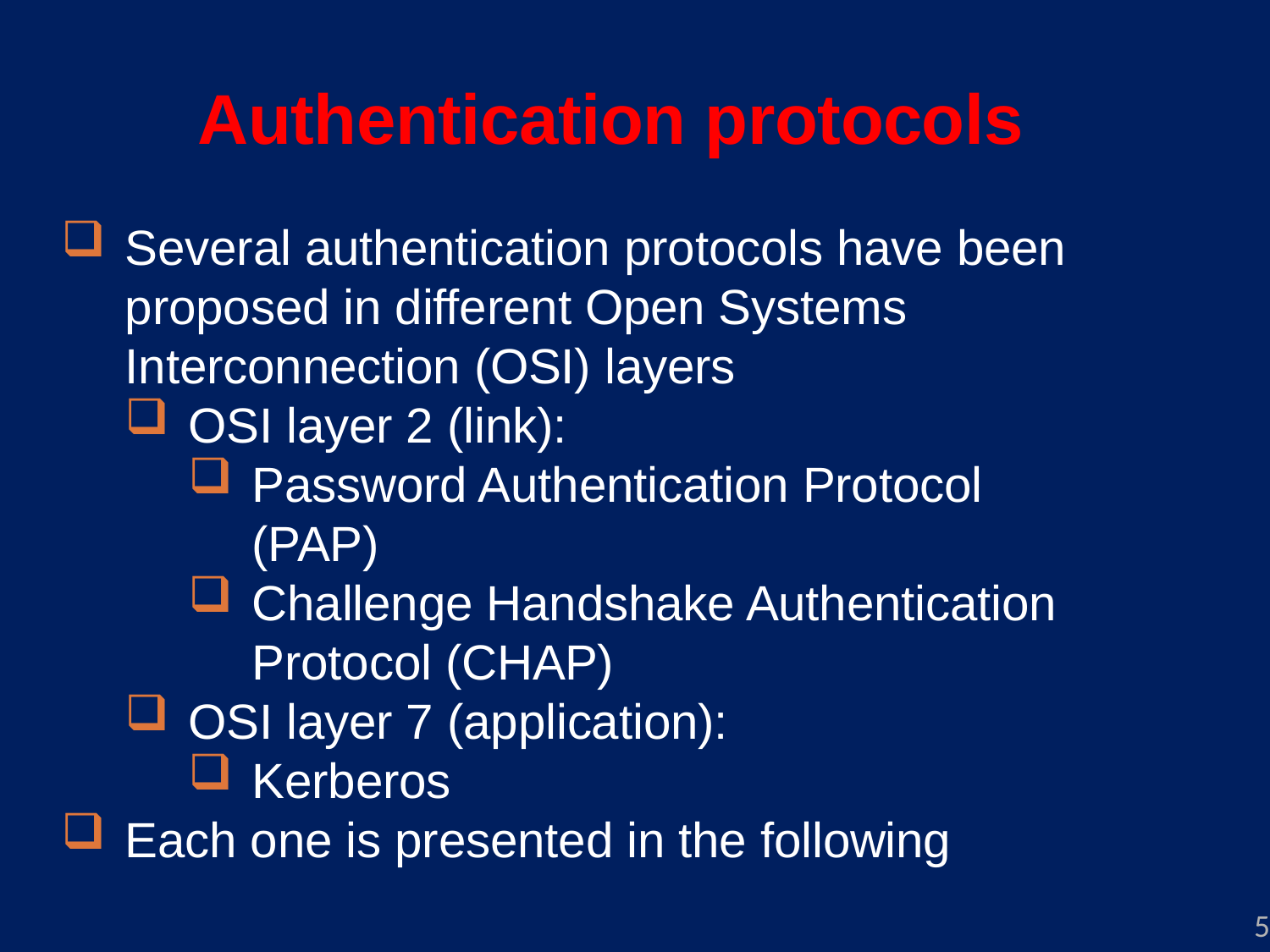

Authentication protocols
Several authentication protocols have been proposed in different Open Systems Interconnection (OSI) layers
OSI layer 2 (link):
Password Authentication Protocol (PAP)
Challenge Handshake Authentication Protocol (CHAP)
OSI layer 7 (application):
Kerberos
Each one is presented in the following
5